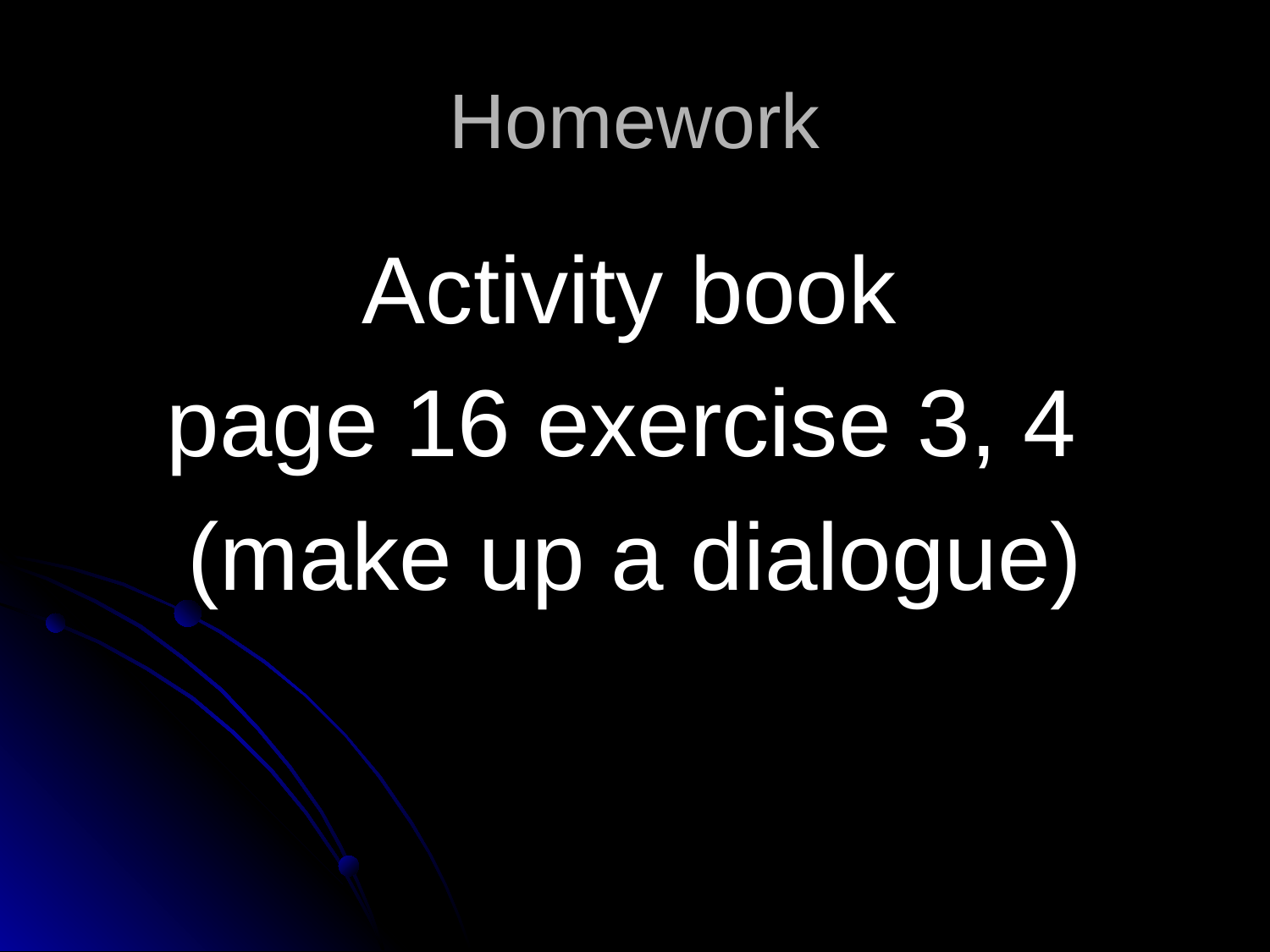

# Homework
 Activity book
page 16 exercise 3, 4
(make up a dialogue)